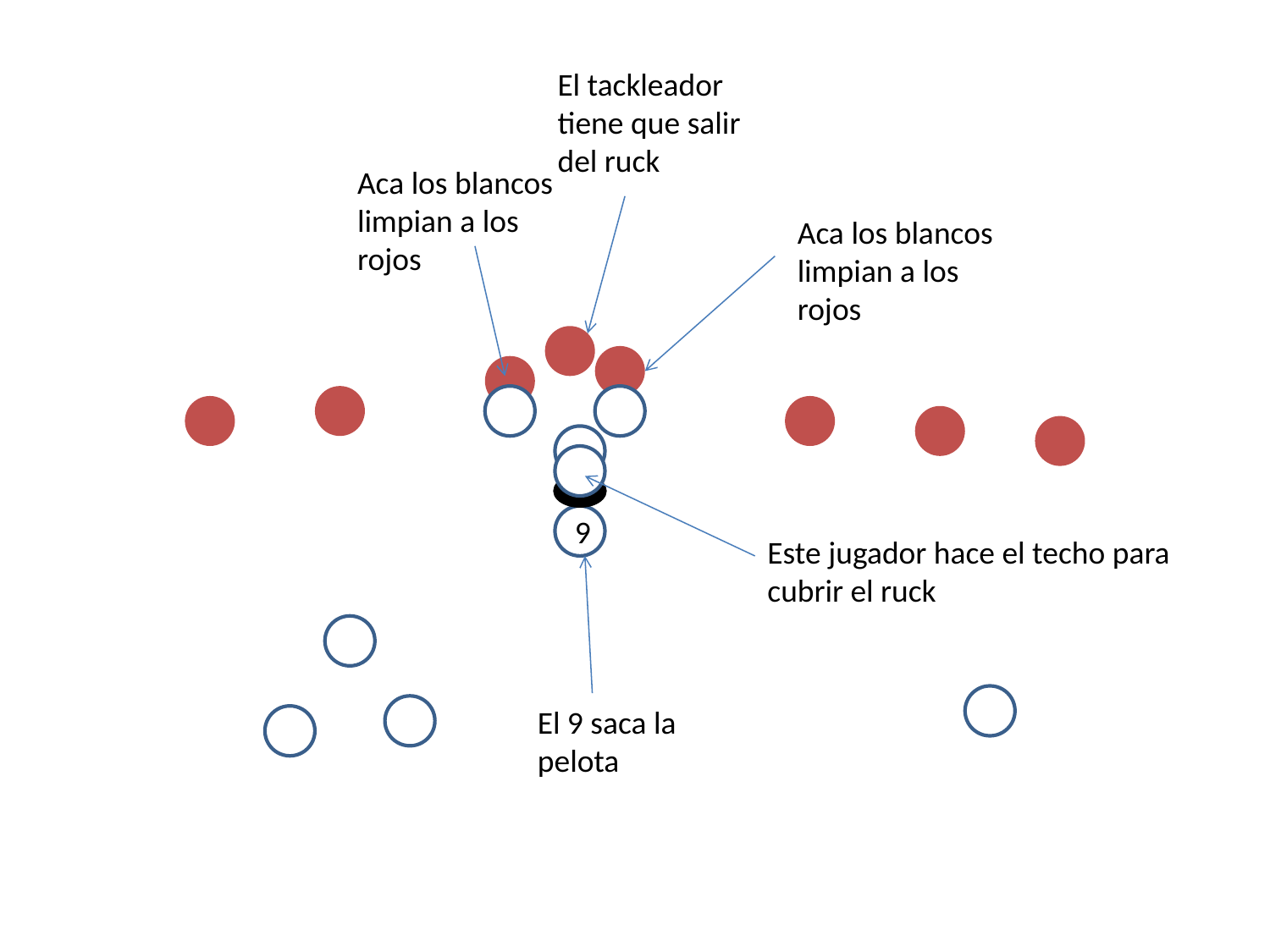

El tackleador tiene que salir del ruck
Aca los blancos limpian a los rojos
Aca los blancos limpian a los rojos

9
Este jugador hace el techo para cubrir el ruck

El 9 saca la pelota